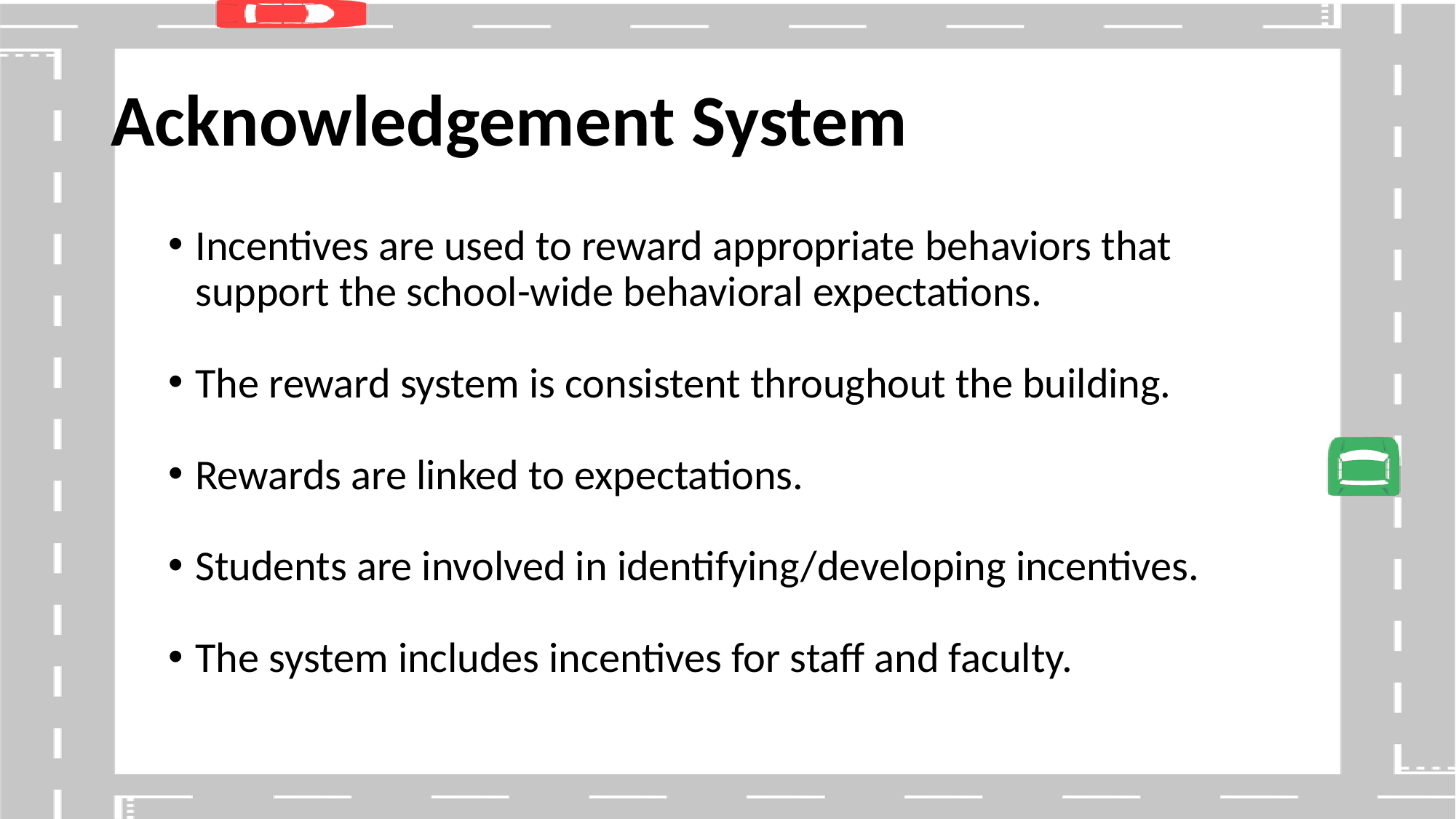

# Acknowledgement System
Incentives are used to reward appropriate behaviors that support the school-wide behavioral expectations.

The reward system is consistent throughout the building.

Rewards are linked to expectations.

Students are involved in identifying/developing incentives.

The system includes incentives for staff and faculty.